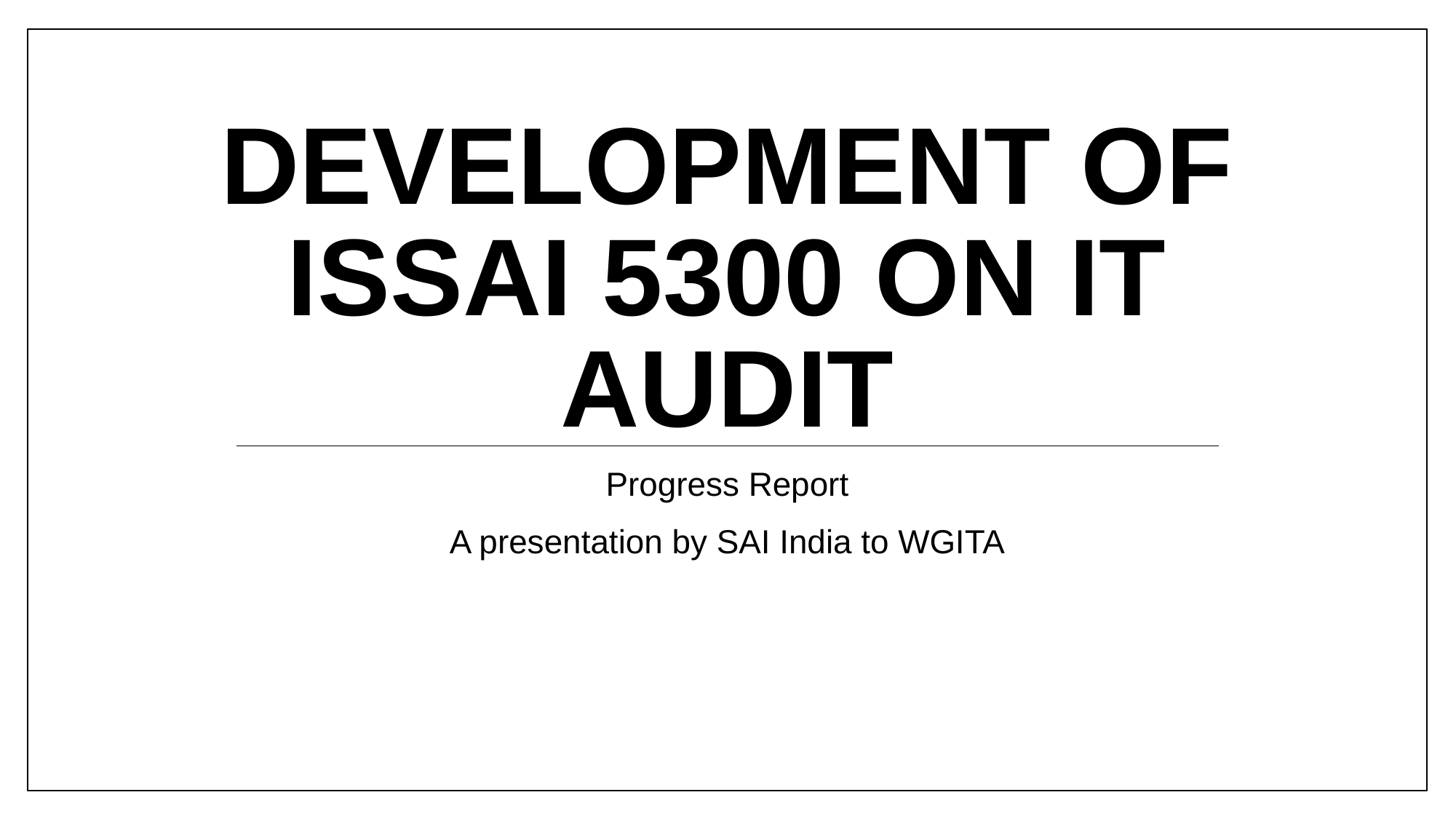

# Development of ISSAI 5300 on IT AUDIT
Progress Report
A presentation by SAI India to WGITA